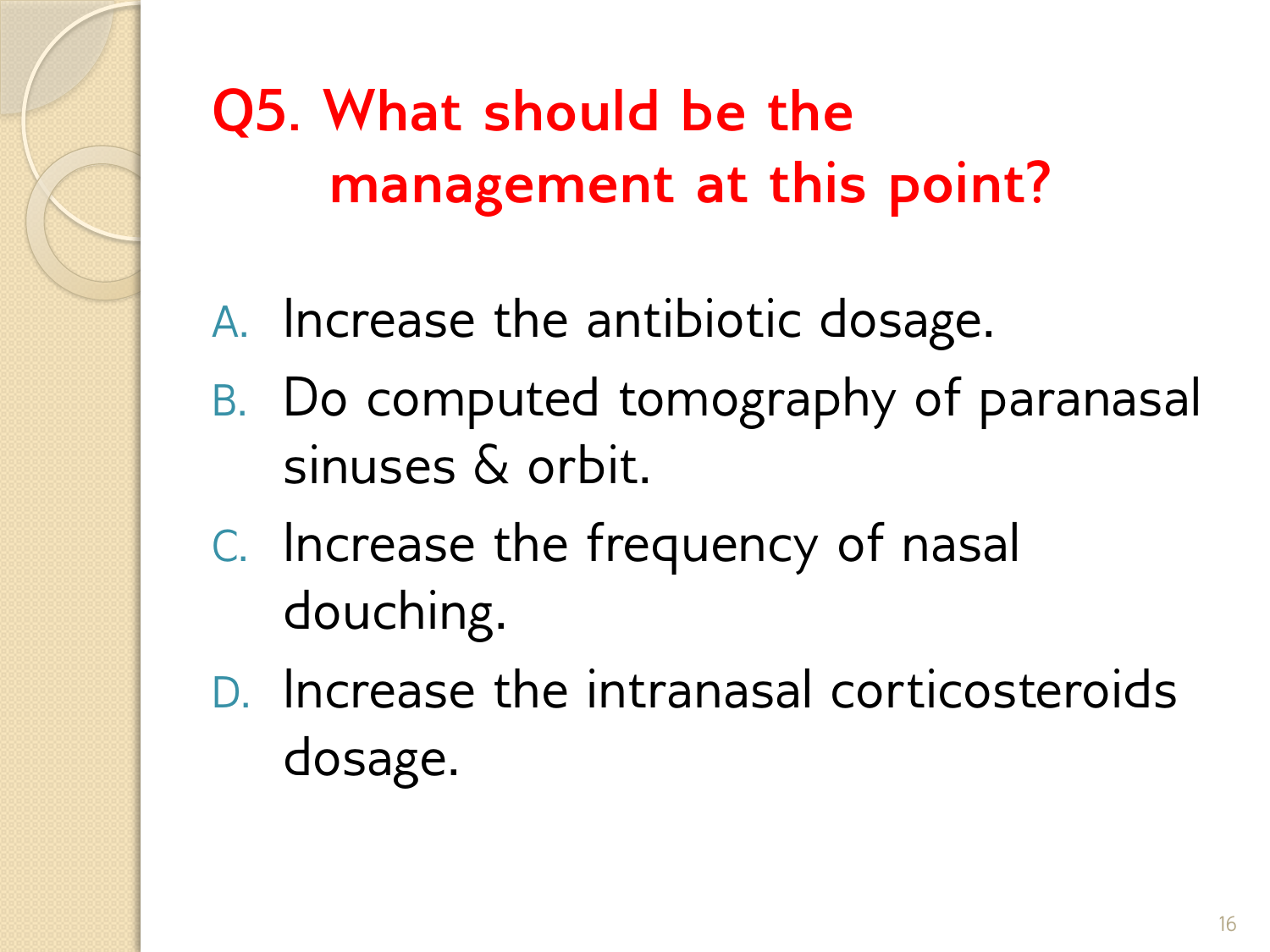

# Q5. What should be the management at this point?
Increase the antibiotic dosage.
Do computed tomography of paranasal sinuses & orbit.
Increase the frequency of nasal douching.
Increase the intranasal corticosteroids dosage.
16